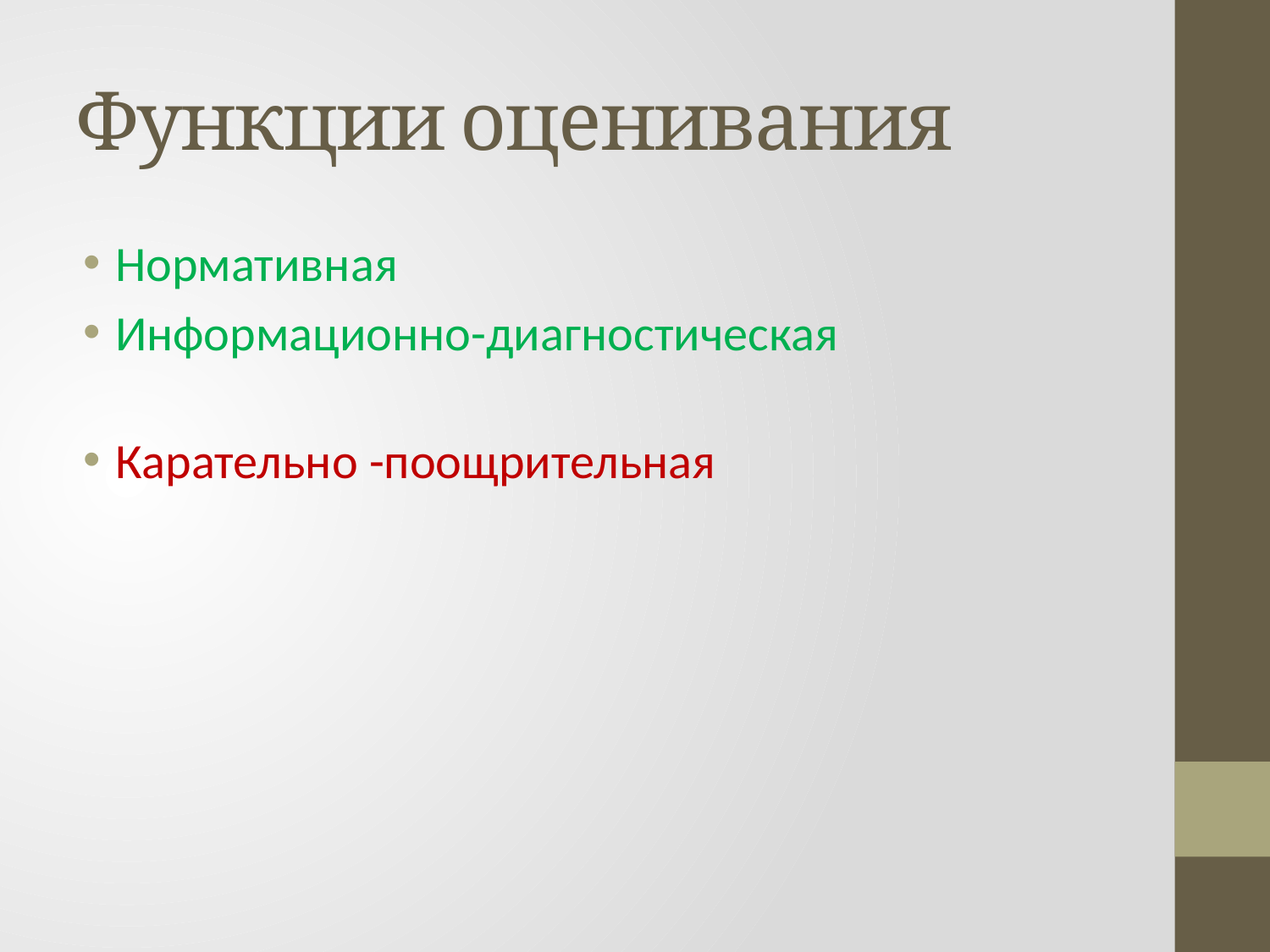

# Функции оценивания
Нормативная
Информационно-диагностическая
Карательно -поощрительная